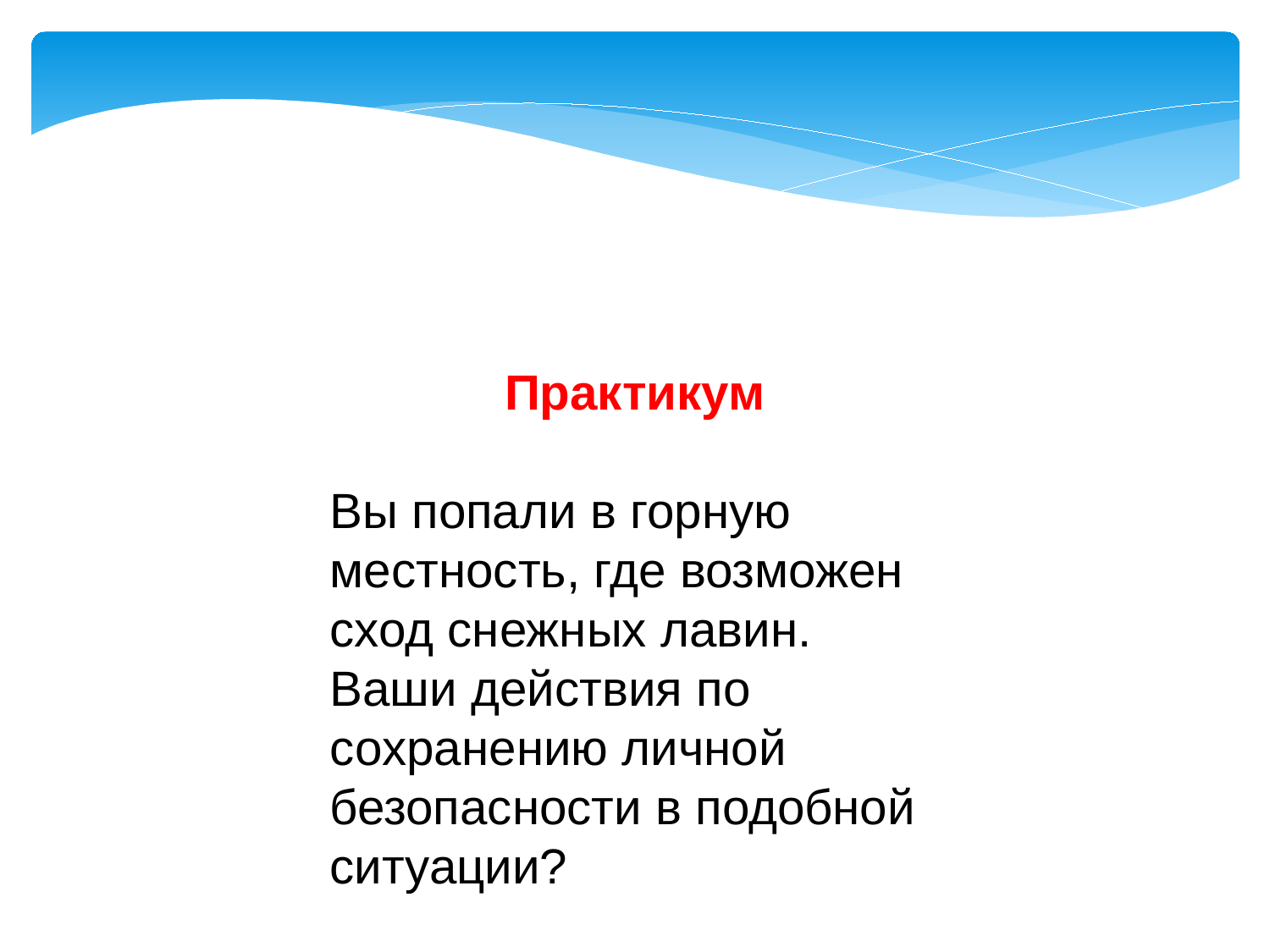

Практикум

Вы попали в горную местность, где возможен сход снежных лавин. Ваши действия по сохранению личной безопасности в подобной ситуации?